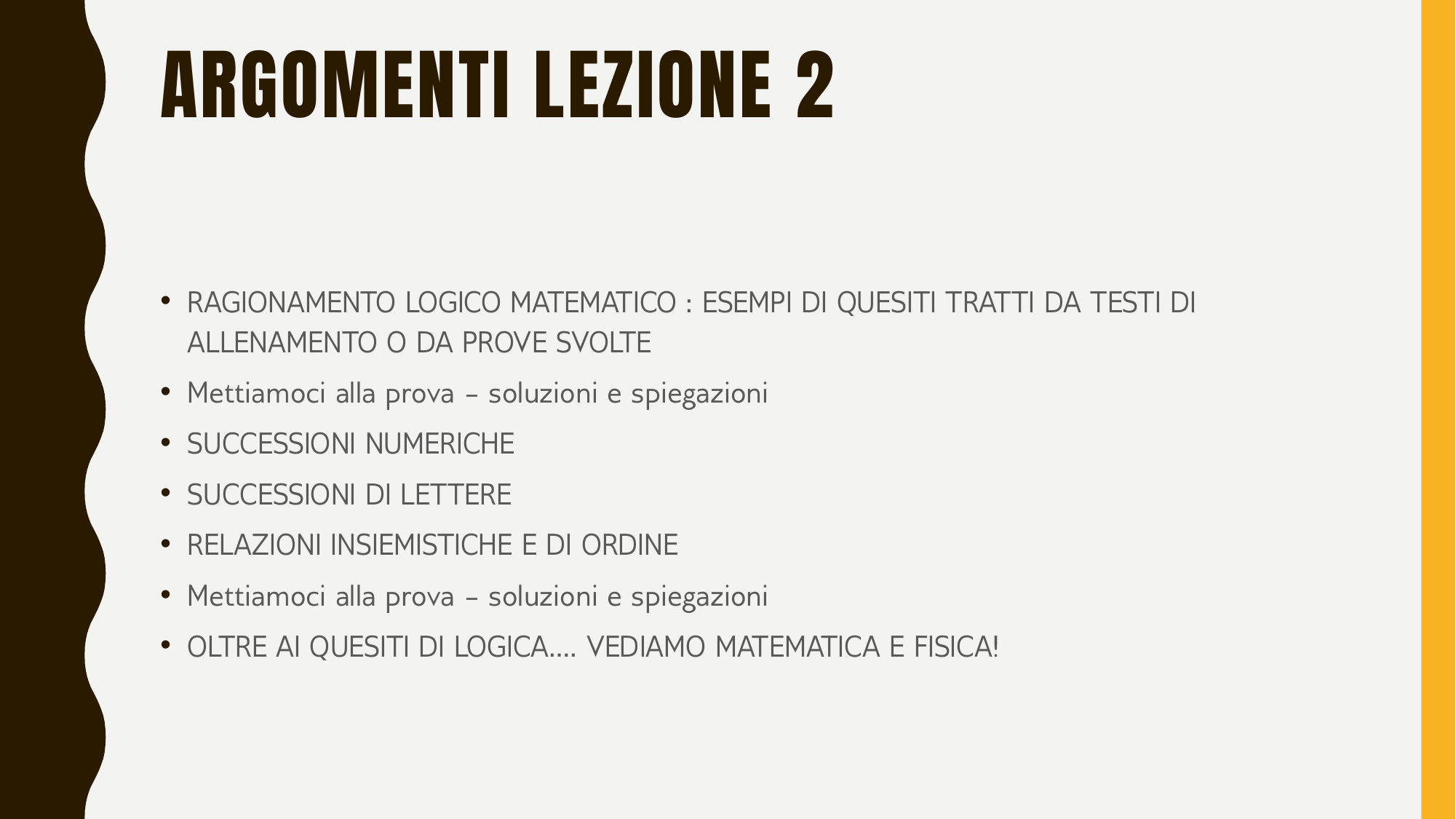

# ARGOMENTI LEZIONE 2
RAGIONAMENTO LOGICO MATEMATICO : ESEMPI DI QUESITI TRATTI DA TESTI DI ALLENAMENTO O DA PROVE SVOLTE
Mettiamoci alla prova – soluzioni e spiegazioni
SUCCESSIONI NUMERICHE
SUCCESSIONI DI LETTERE
RELAZIONI INSIEMISTICHE E DI ORDINE
Mettiamoci alla prova – soluzioni e spiegazioni
OLTRE AI QUESITI DI LOGICA…. VEDIAMO MATEMATICA E FISICA!